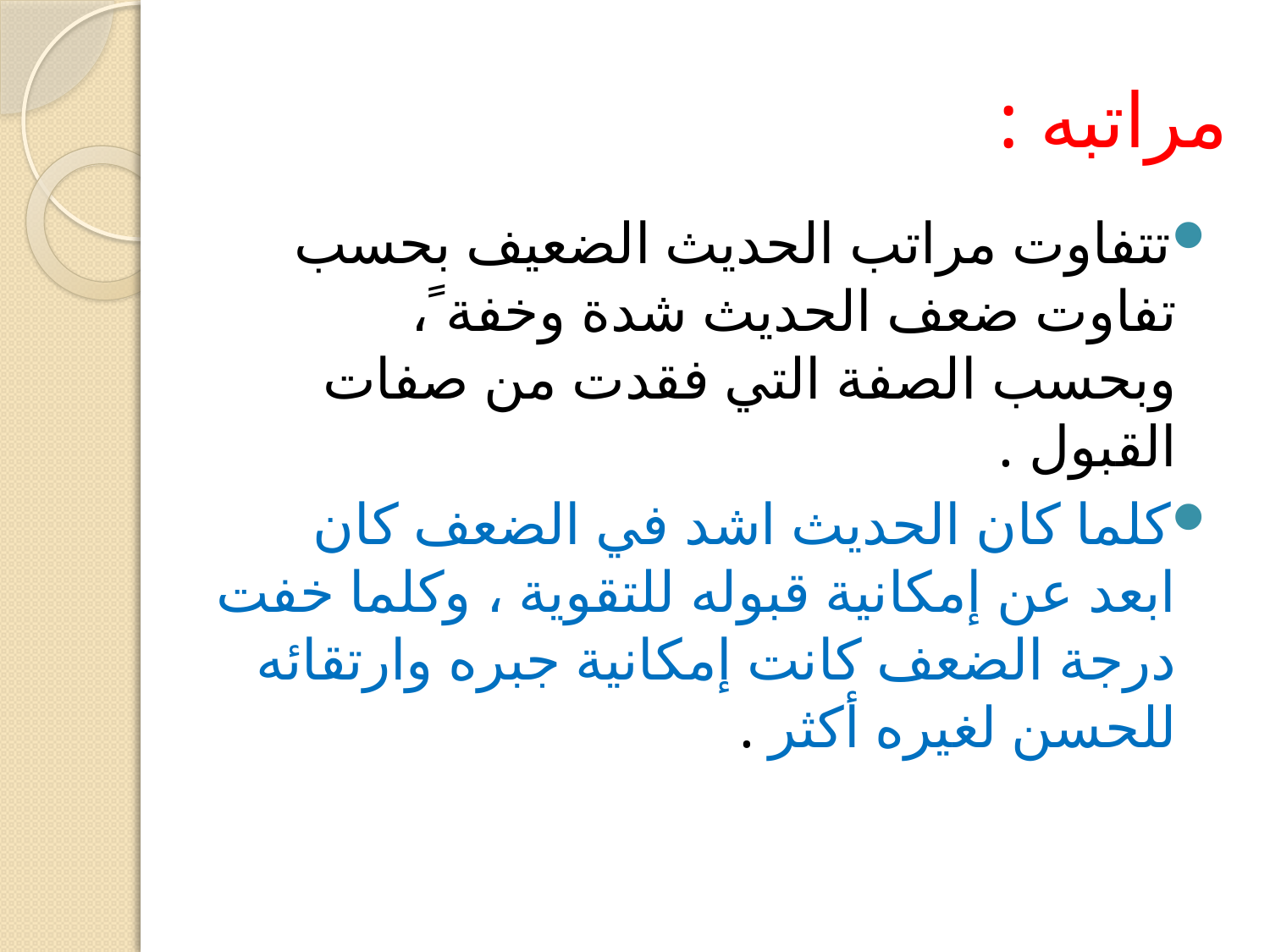

# مراتبه :
تتفاوت مراتب الحديث الضعيف بحسب تفاوت ضعف الحديث شدة وخفة ً، وبحسب الصفة التي فقدت من صفات القبول .
كلما كان الحديث اشد في الضعف كان ابعد عن إمكانية قبوله للتقوية ، وكلما خفت درجة الضعف كانت إمكانية جبره وارتقائه للحسن لغيره أكثر .